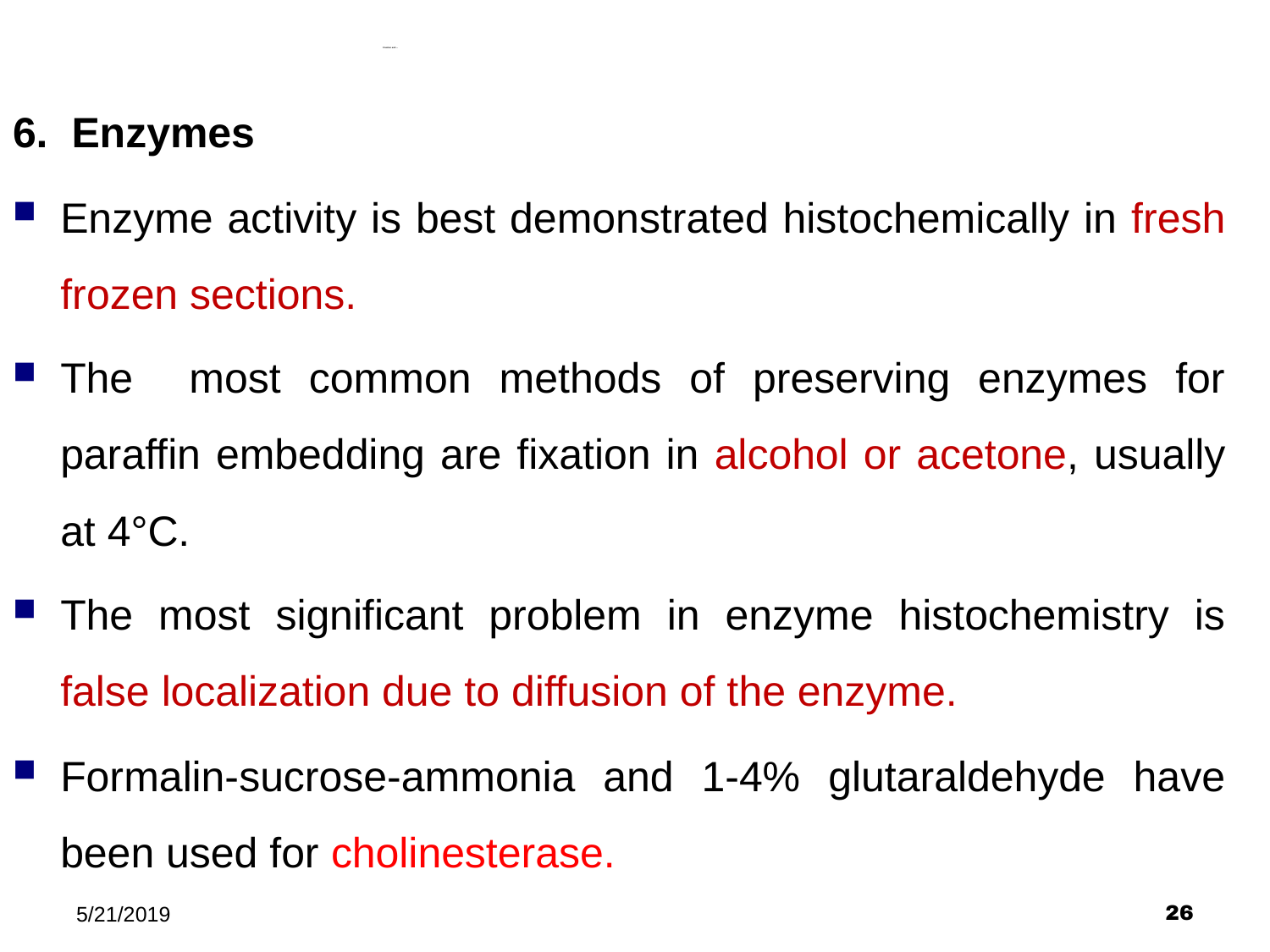

# Fixation and …
6.  Enzymes
Enzyme activity is best demonstrated histochemically in fresh frozen sections.
The  most common methods of preserving enzymes for paraffin embedding are fixation in alcohol or acetone, usually at 4°C.
The most significant problem in enzyme histochemistry is false localization due to diffusion of the enzyme.
Formalin-sucrose-ammonia and 1-4% glutaraldehyde have been used for cholinesterase.

5/21/2019
26